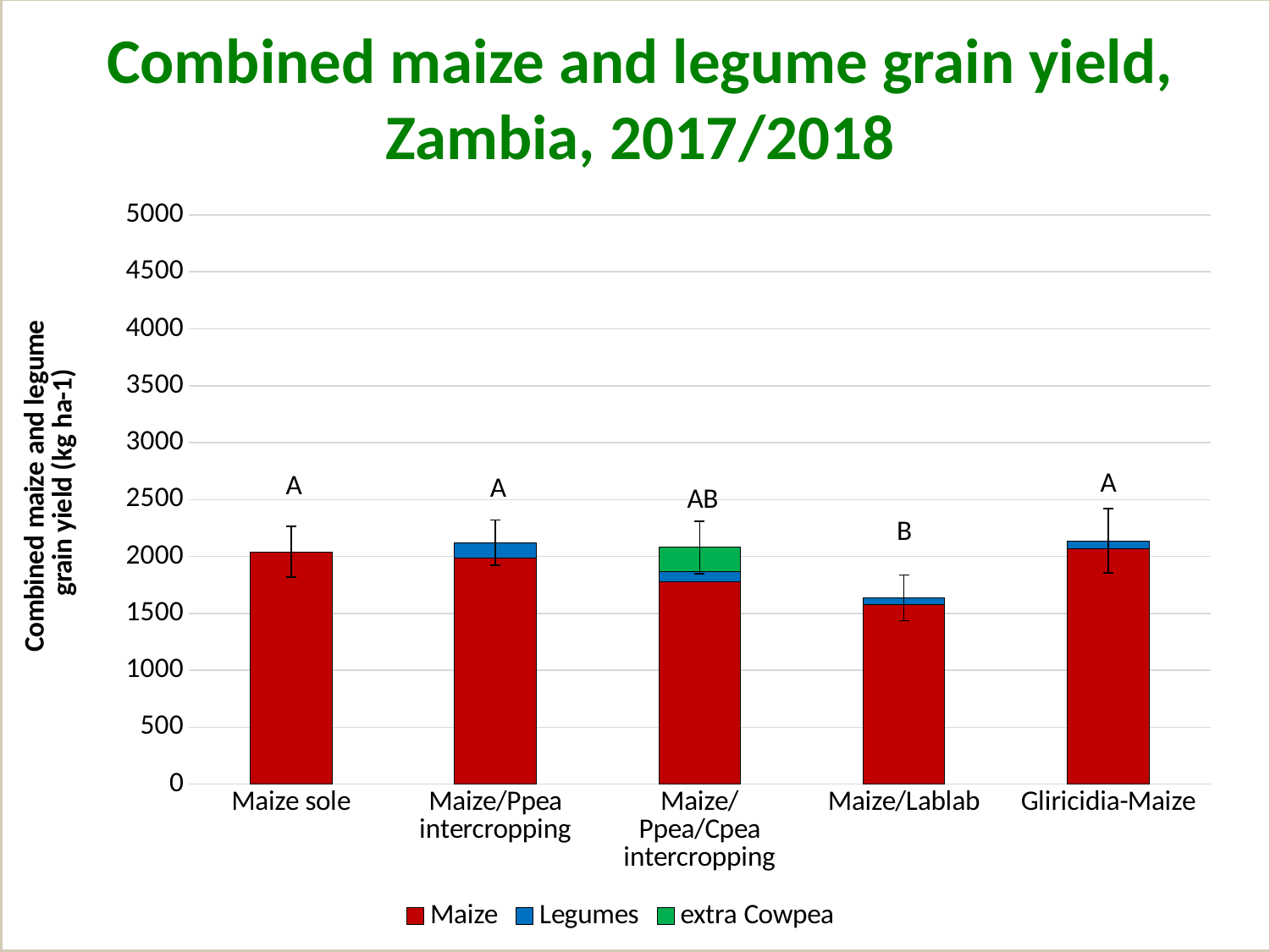

Combined maize and legume grain yield, Zambia, 2017/2018

### Chart

| Category | Maize | Legumes | extra Cowpea |
|---|---|---|---|
| Maize sole | 2040.1662230897477 | 0.001 | 0.001 |
| Maize/Ppea intercropping | 1986.719399090171 | 135.76528005279675 | 0.001 |
| Maize/Ppea/Cpea intercropping | 1777.0407776269112 | 90.42818381491306 | 211.53668071279918 |
| Maize/Lablab | 1576.442275224771 | 59.84218853035789 | 0.001 |
| Gliricidia-Maize | 2067.8810736126834 | 70.04881193848105 | 0.001 |